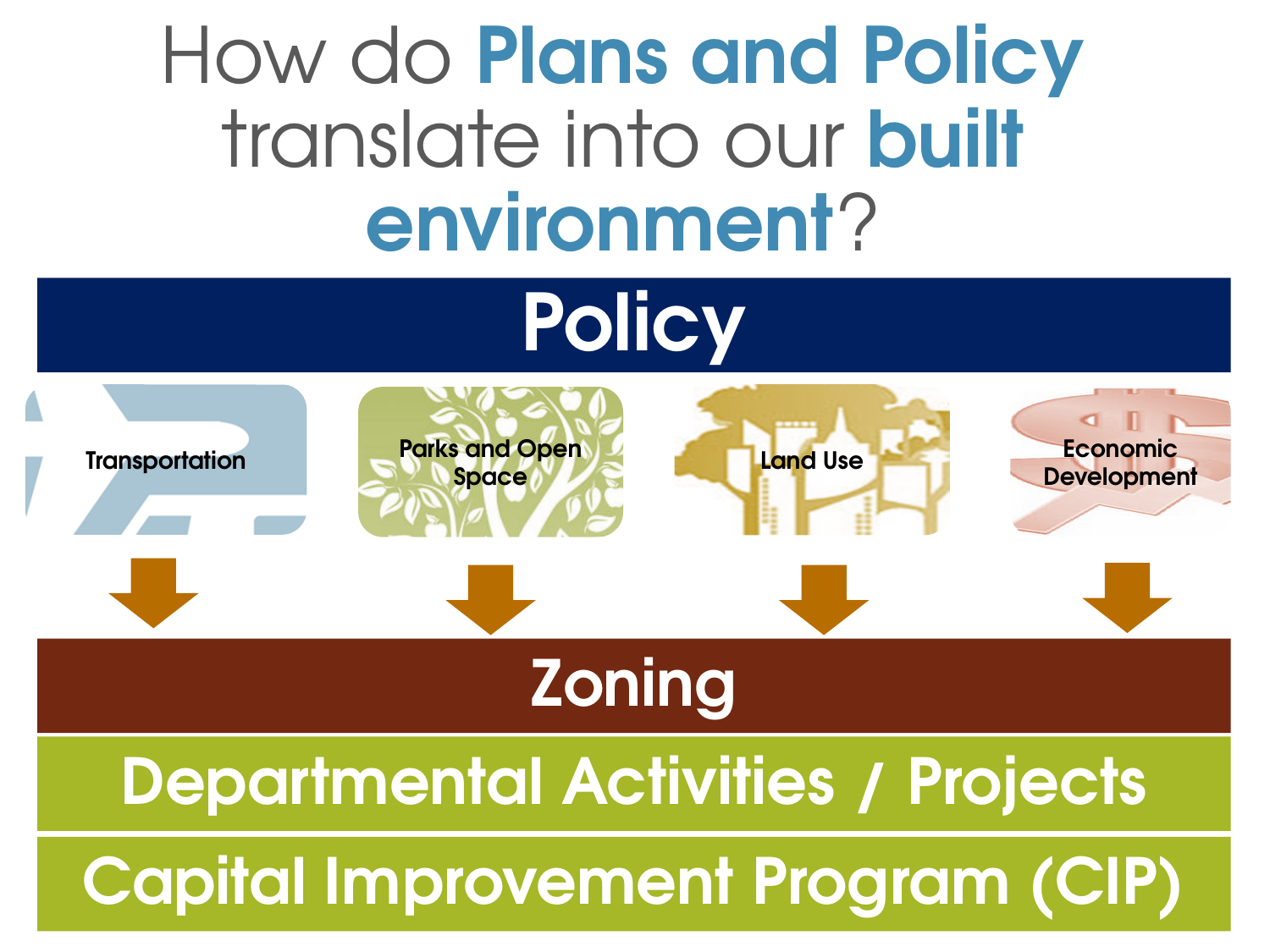

How do Plans and Policy translate into our built environment?
Policy
Land Use
Transportation
Parks and Open Space
Economic Development

Zoning
Departmental Activities / Projects
Capital Improvement Program (CIP)